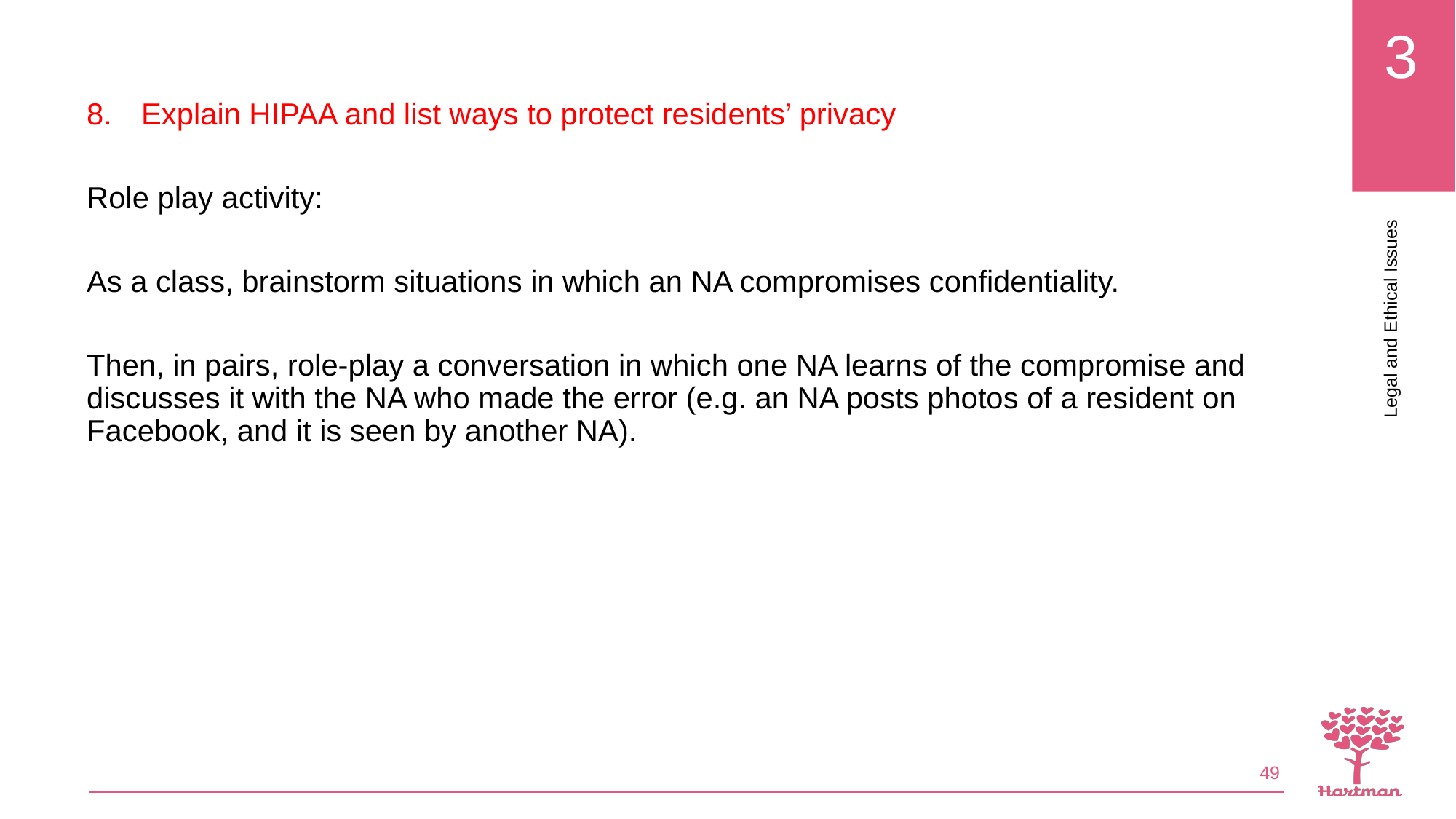

Explain HIPAA and list ways to protect residents’ privacy

Role play activity:

As a class, brainstorm situations in which an NA compromises confidentiality.

Then, in pairs, role-play a conversation in which one NA learns of the compromise and discusses it with the NA who made the error (e.g. an NA posts photos of a resident on Facebook, and it is seen by another NA).

49